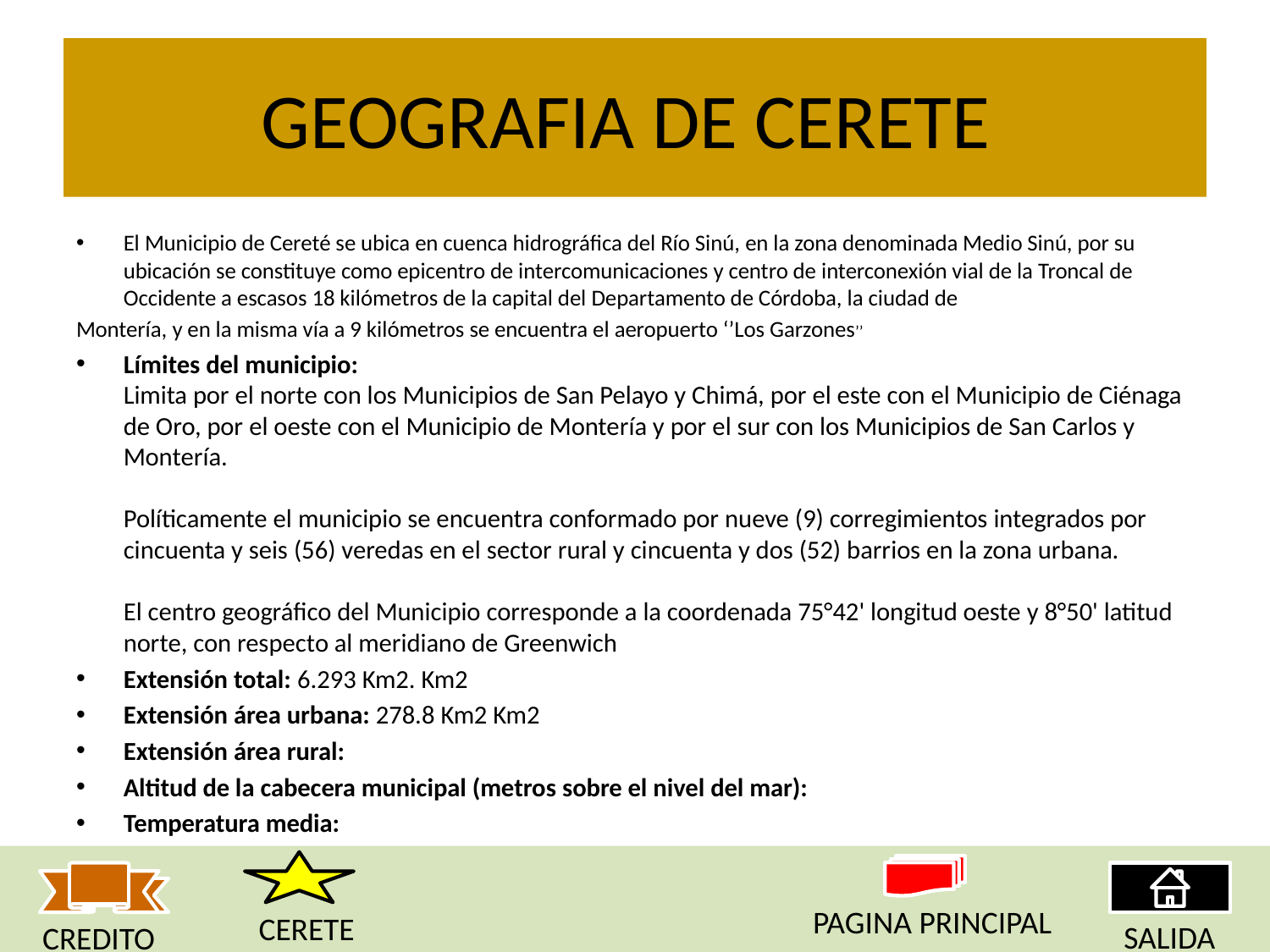

# GEOGRAFIA DE CERETE
El Municipio de Cereté se ubica en cuenca hidrográfica del Río Sinú, en la zona denominada Medio Sinú, por su ubicación se constituye como epicentro de intercomunicaciones y centro de interconexión vial de la Troncal de Occidente a escasos 18 kilómetros de la capital del Departamento de Córdoba, la ciudad de
Montería, y en la misma vía a 9 kilómetros se encuentra el aeropuerto ‘’Los Garzones’’
Límites del municipio:
Limita por el norte con los Municipios de San Pelayo y Chimá, por el este con el Municipio de Ciénaga de Oro, por el oeste con el Municipio de Montería y por el sur con los Municipios de San Carlos y Montería.
Políticamente el municipio se encuentra conformado por nueve (9) corregimientos integrados por cincuenta y seis (56) veredas en el sector rural y cincuenta y dos (52) barrios en la zona urbana.
El centro geográfico del Municipio corresponde a la coordenada 75°42' longitud oeste y 8°50' latitud norte, con respecto al meridiano de Greenwich
Extensión total: 6.293 Km2. Km2
Extensión área urbana: 278.8 Km2 Km2
Extensión área rural:
Altitud de la cabecera municipal (metros sobre el nivel del mar):
Temperatura media:

PAGINA PRINCIPAL
CERETE
SALIDA
CREDITO